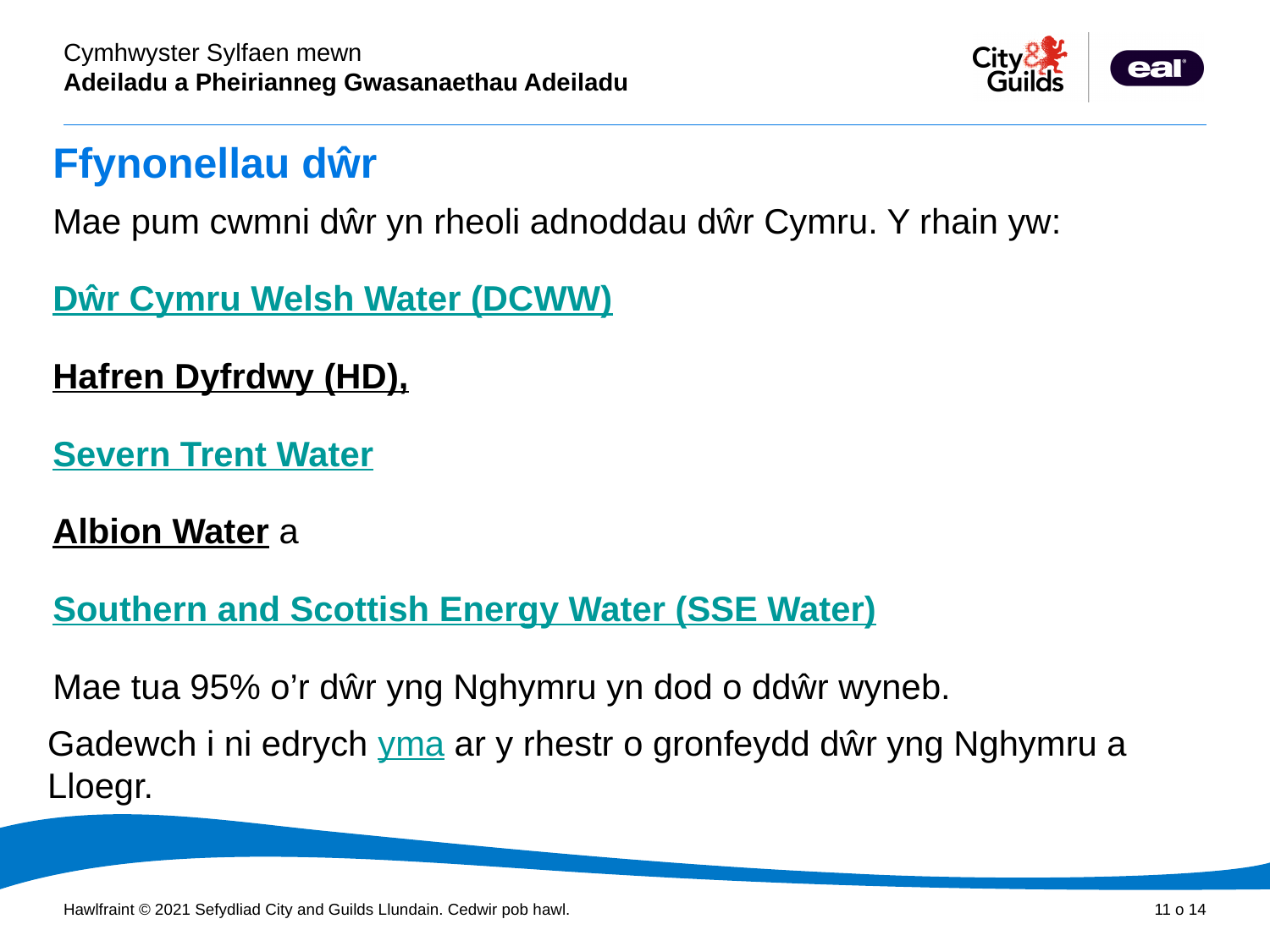

Ffynonellau dŵr
Mae pum cwmni dŵr yn rheoli adnoddau dŵr Cymru. Y rhain yw:
Dŵr Cymru Welsh Water (DCWW)
Hafren Dyfrdwy (HD),
Severn Trent Water
Albion Water a
Southern and Scottish Energy Water (SSE Water)
Mae tua 95% o’r dŵr yng Nghymru yn dod o ddŵr wyneb.
Gadewch i ni edrych yma ar y rhestr o gronfeydd dŵr yng Nghymru a Lloegr.